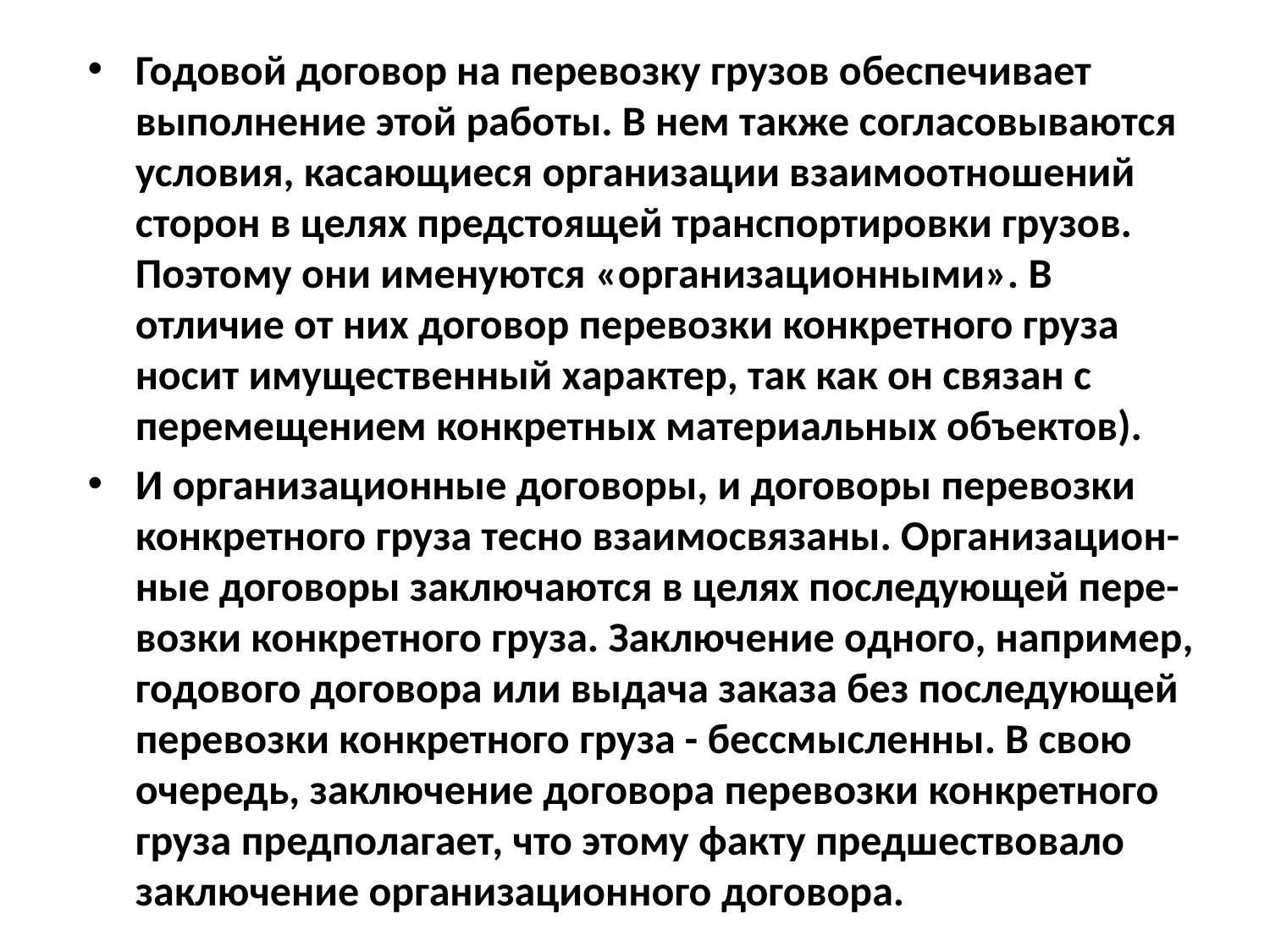

Годовой договор на перевозку грузов обеспечивает выполнение этой работы. В нем также согласовываются условия, касающиеся организации взаимоотношений сторон в целях предстоящей транспортировки грузов. Поэтому они именуются «организационными». В отличие от них договор перевозки конкретного груза носит имущественный характер, так как он связан с перемещением конкретных материальных объектов).
И организационные договоры, и договоры перевозки конкретного груза тесно взаимосвязаны. Организацион-ные договоры заключаются в целях последующей пере-возки конкретного груза. Заключение одного, например, годового договора или выдача заказа без последующей перевозки конкретного груза - бессмысленны. В свою очередь, заключение договора перевозки конкретного груза предполагает, что этому факту предшествовало заключение организационного договора.